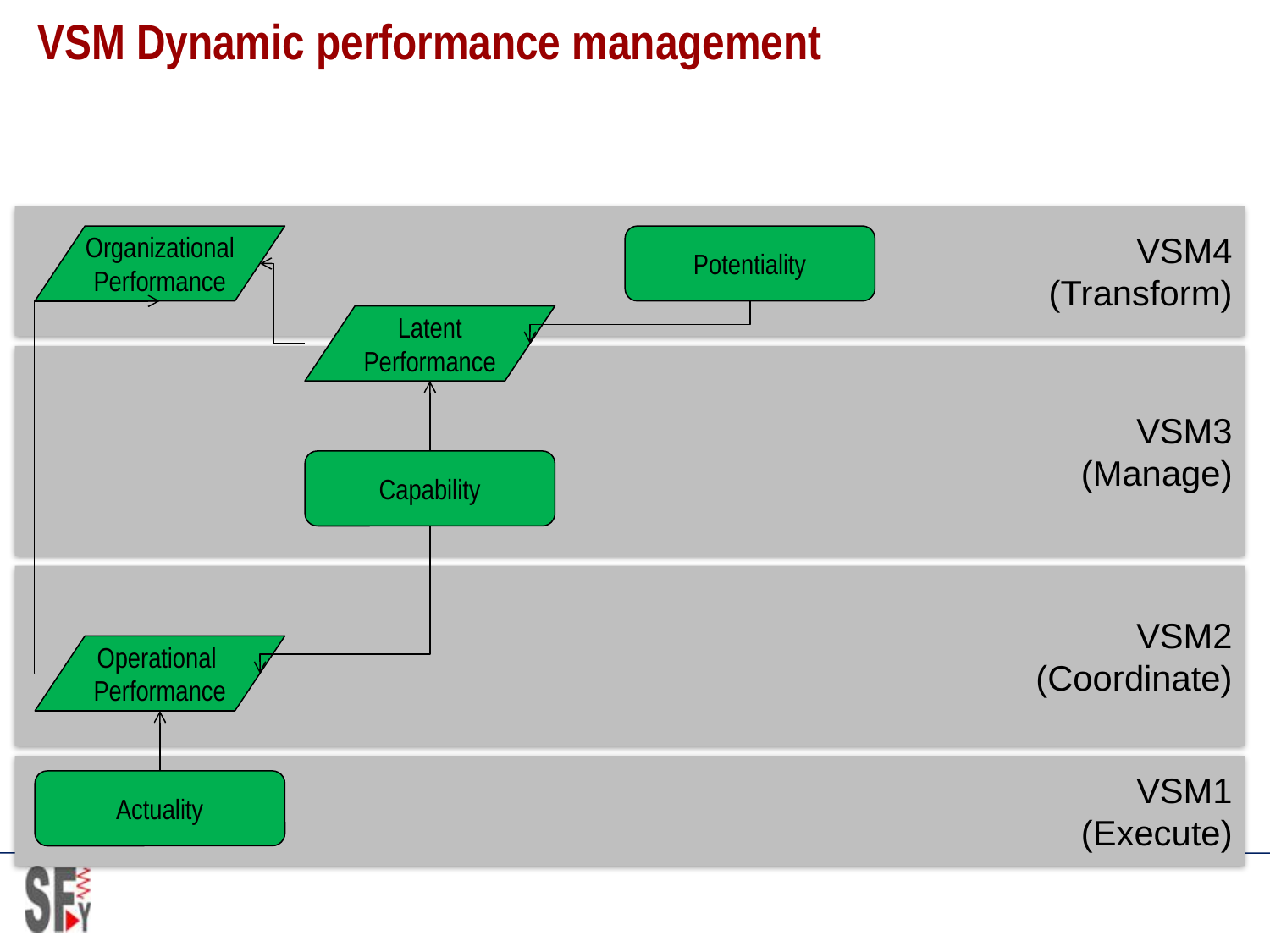

# VSM Dynamic performance management
VSM4
(Transform)
Organizational
Performance
Potentiality
Latent
Performance
VSM3
(Manage)
Capability
VSM2
(Coordinate)
Operational
Performance
VSM1
(Execute)
Actuality